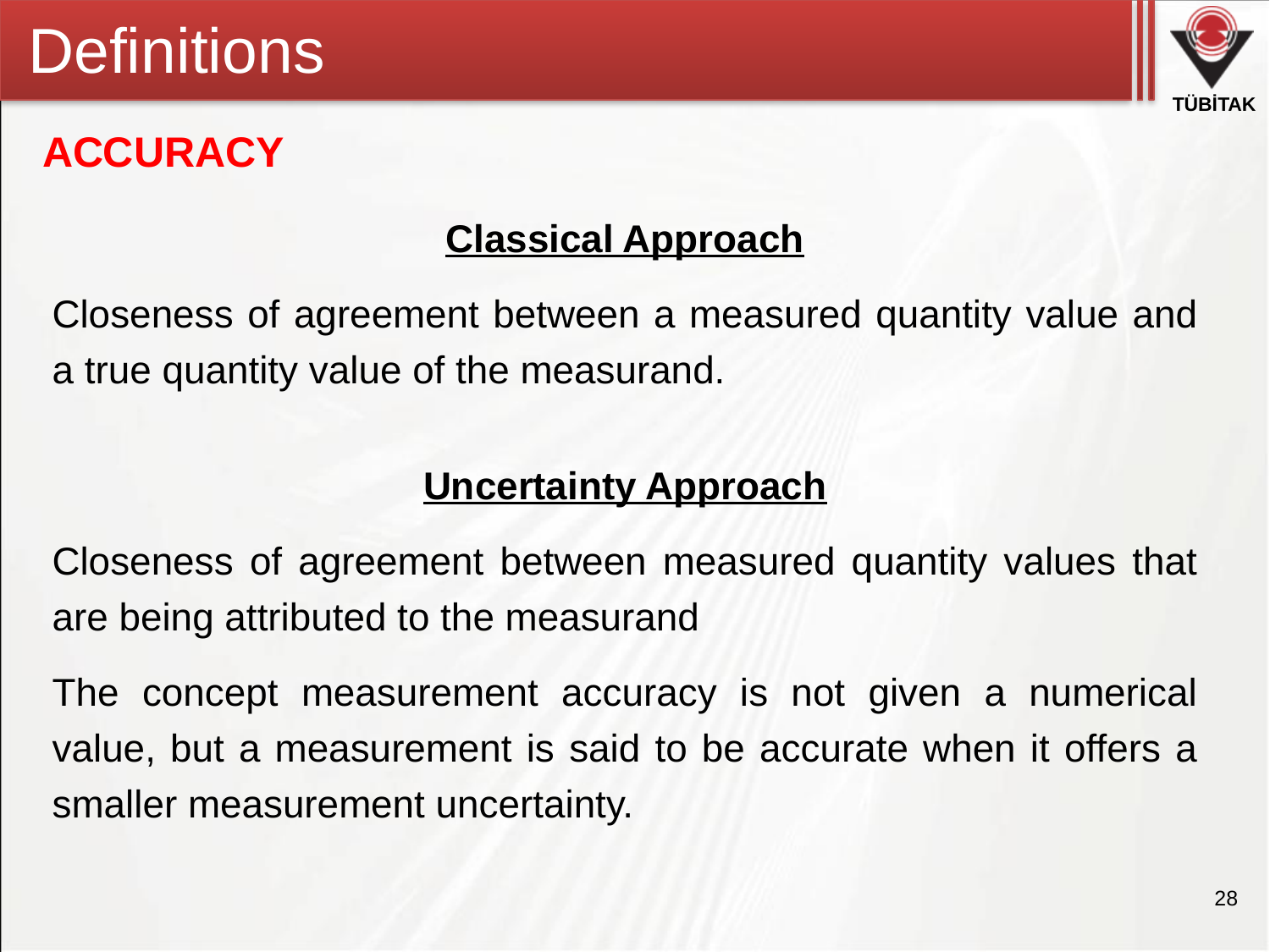

Definitions
ACCURACY
Classical Approach
Closeness of agreement between a measured quantity value and a true quantity value of the measurand.

Uncertainty Approach
Closeness of agreement between measured quantity values that are being attributed to the measurand
The concept measurement accuracy is not given a numerical value, but a measurement is said to be accurate when it offers a smaller measurement uncertainty.

28